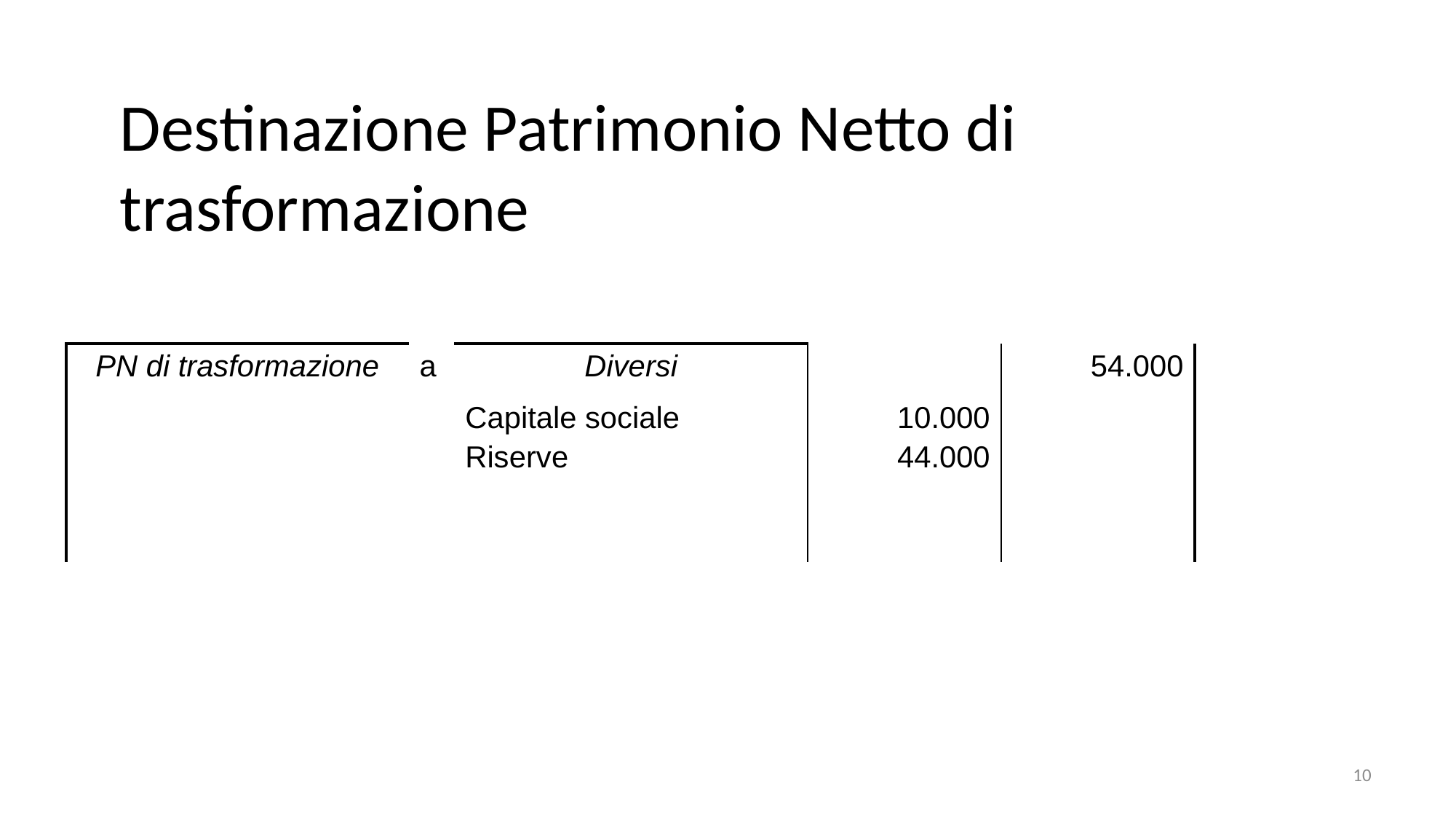

#
Destinazione Patrimonio Netto di trasformazione
| PN di trasformazione |  | a | Diversi |  | 54.000 |
| --- | --- | --- | --- | --- | --- |
|  |  |  | Capitale sociale Riserve | 10.000 44.000 |  |
|  |  |  |  |  |  |
|  |  |  |  |  |  |
|  |  |  |  |  |  |
10